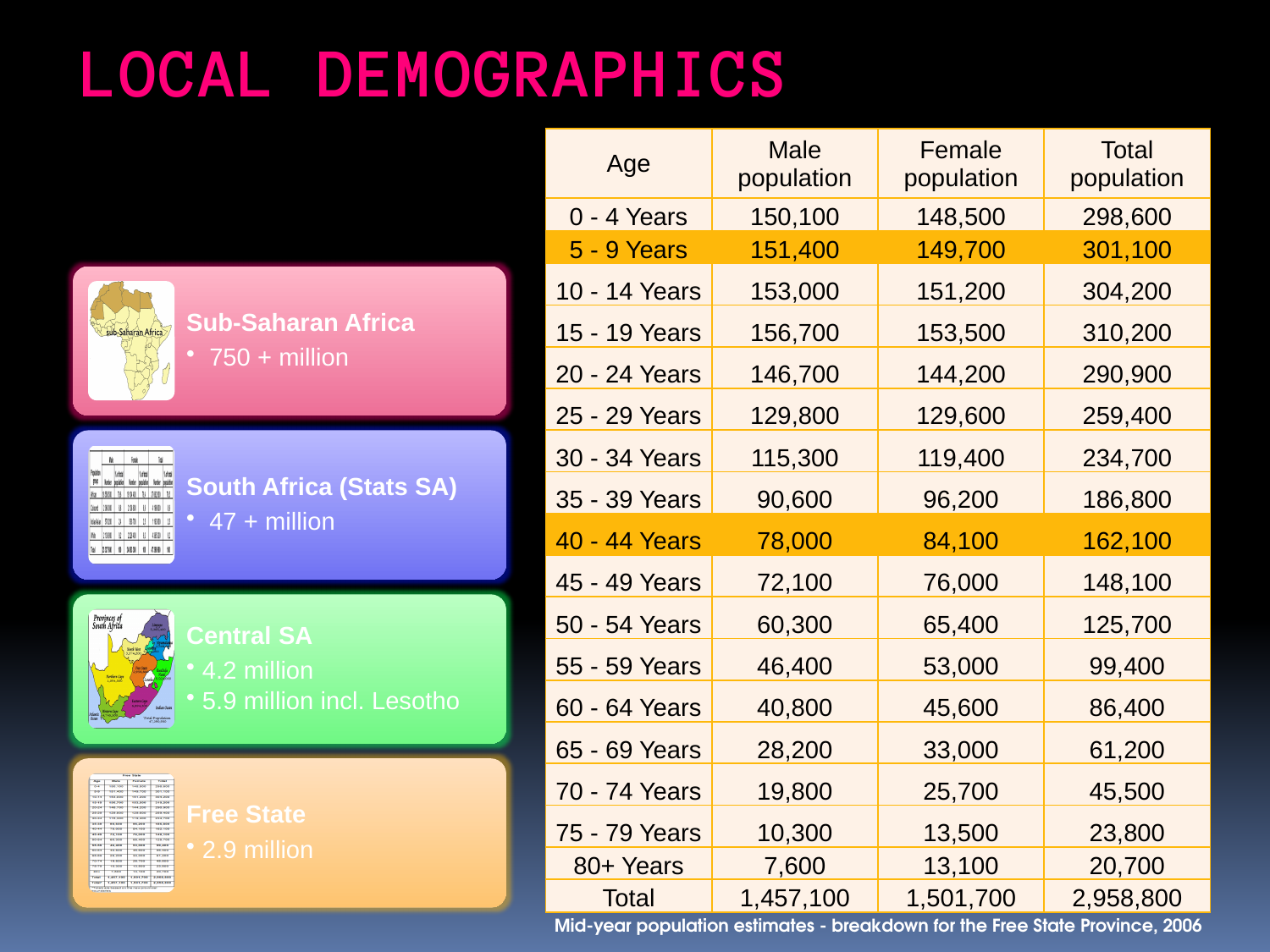

# LOCAL DEMOGRAPHICS
| Age | Male population | Female population | Total population |
| --- | --- | --- | --- |
| 0 - 4 Years | 150,100 | 148,500 | 298,600 |
| 5 - 9 Years | 151,400 | 149,700 | 301,100 |
| 10 - 14 Years | 153,000 | 151,200 | 304,200 |
| 15 - 19 Years | 156,700 | 153,500 | 310,200 |
| 20 - 24 Years | 146,700 | 144,200 | 290,900 |
| 25 - 29 Years | 129,800 | 129,600 | 259,400 |
| 30 - 34 Years | 115,300 | 119,400 | 234,700 |
| 35 - 39 Years | 90,600 | 96,200 | 186,800 |
| 40 - 44 Years | 78,000 | 84,100 | 162,100 |
| 45 - 49 Years | 72,100 | 76,000 | 148,100 |
| 50 - 54 Years | 60,300 | 65,400 | 125,700 |
| 55 - 59 Years | 46,400 | 53,000 | 99,400 |
| 60 - 64 Years | 40,800 | 45,600 | 86,400 |
| 65 - 69 Years | 28,200 | 33,000 | 61,200 |
| 70 - 74 Years | 19,800 | 25,700 | 45,500 |
| 75 - 79 Years | 10,300 | 13,500 | 23,800 |
| 80+ Years | 7,600 | 13,100 | 20,700 |
| Total | 1,457,100 | 1,501,700 | 2,958,800 |
Sub-Saharan Africa
 750 + million
South Africa (Stats SA)
 47 + million
Central SA
4.2 million
5.9 million incl. Lesotho
Free State
2.9 million
Mid-year population estimates - breakdown for the Free State Province, 2006